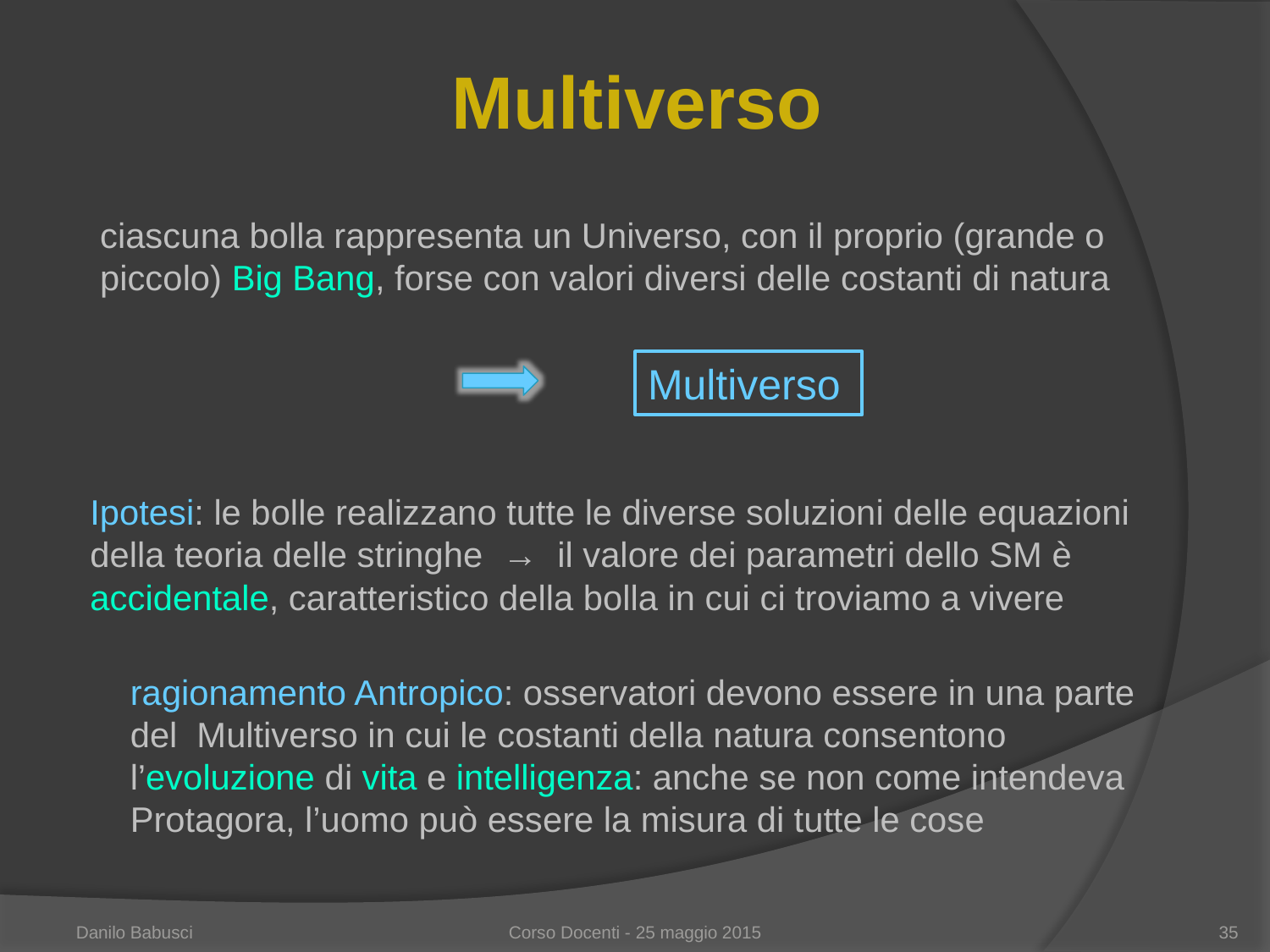

# Multiverso
ciascuna bolla rappresenta un Universo, con il proprio (grande o piccolo) Big Bang, forse con valori diversi delle costanti di natura
Multiverso

Ipotesi: le bolle realizzano tutte le diverse soluzioni delle equazioni della teoria delle stringhe  →  il valore dei parametri dello SM è accidentale, caratteristico della bolla in cui ci troviamo a vivere
ragionamento Antropico: osservatori devono essere in una parte del  Multiverso in cui le costanti della natura consentono l’evoluzione di vita e intelligenza: anche se non come intendeva Protagora, l’uomo può essere la misura di tutte le cose
Danilo Babusci
Corso Docenti - 25 maggio 2015
35